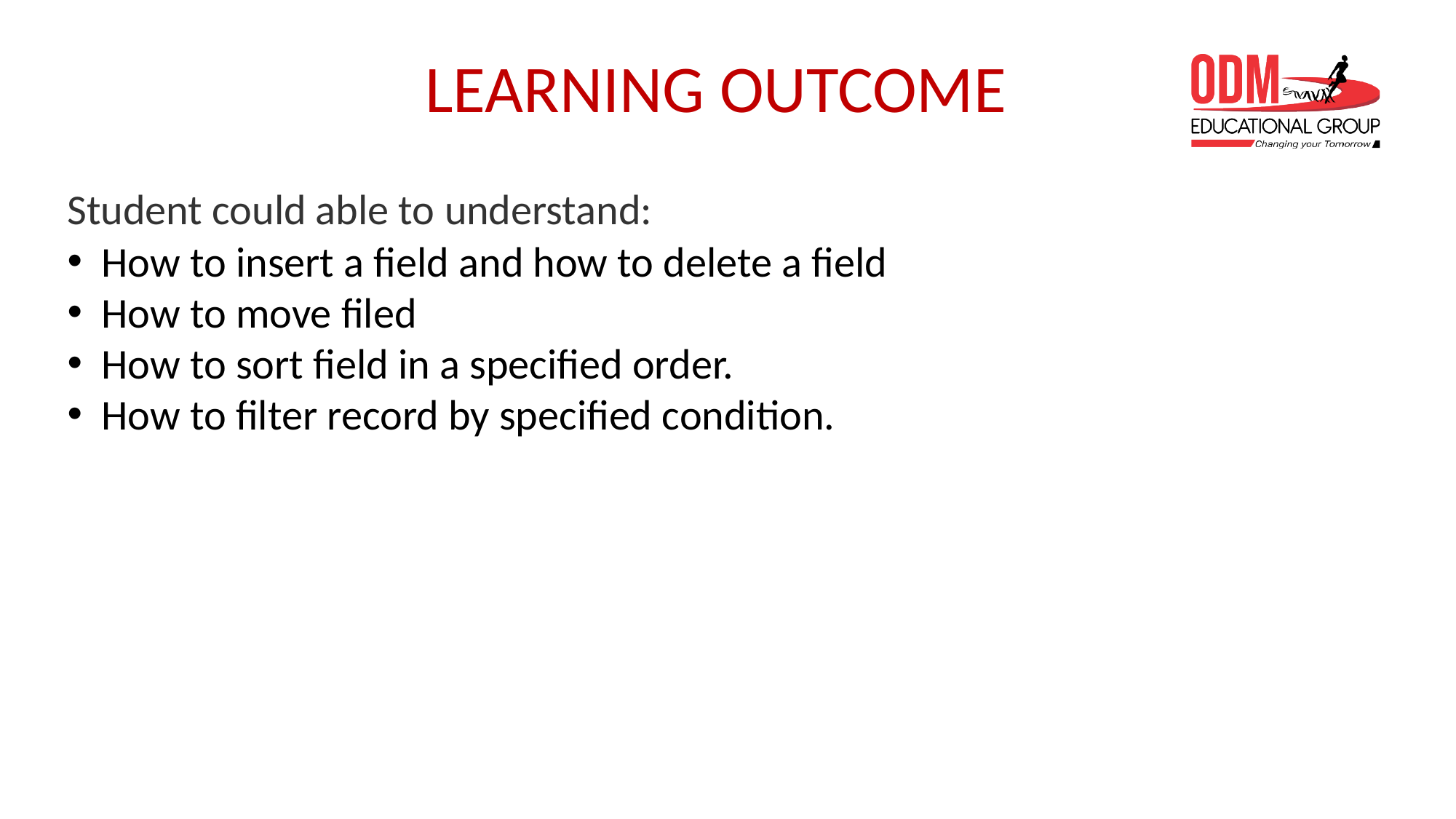

# LEARNING OUTCOME

Student could able to understand:
How to insert a field and how to delete a field
How to move filed
How to sort field in a specified order.
How to filter record by specified condition.